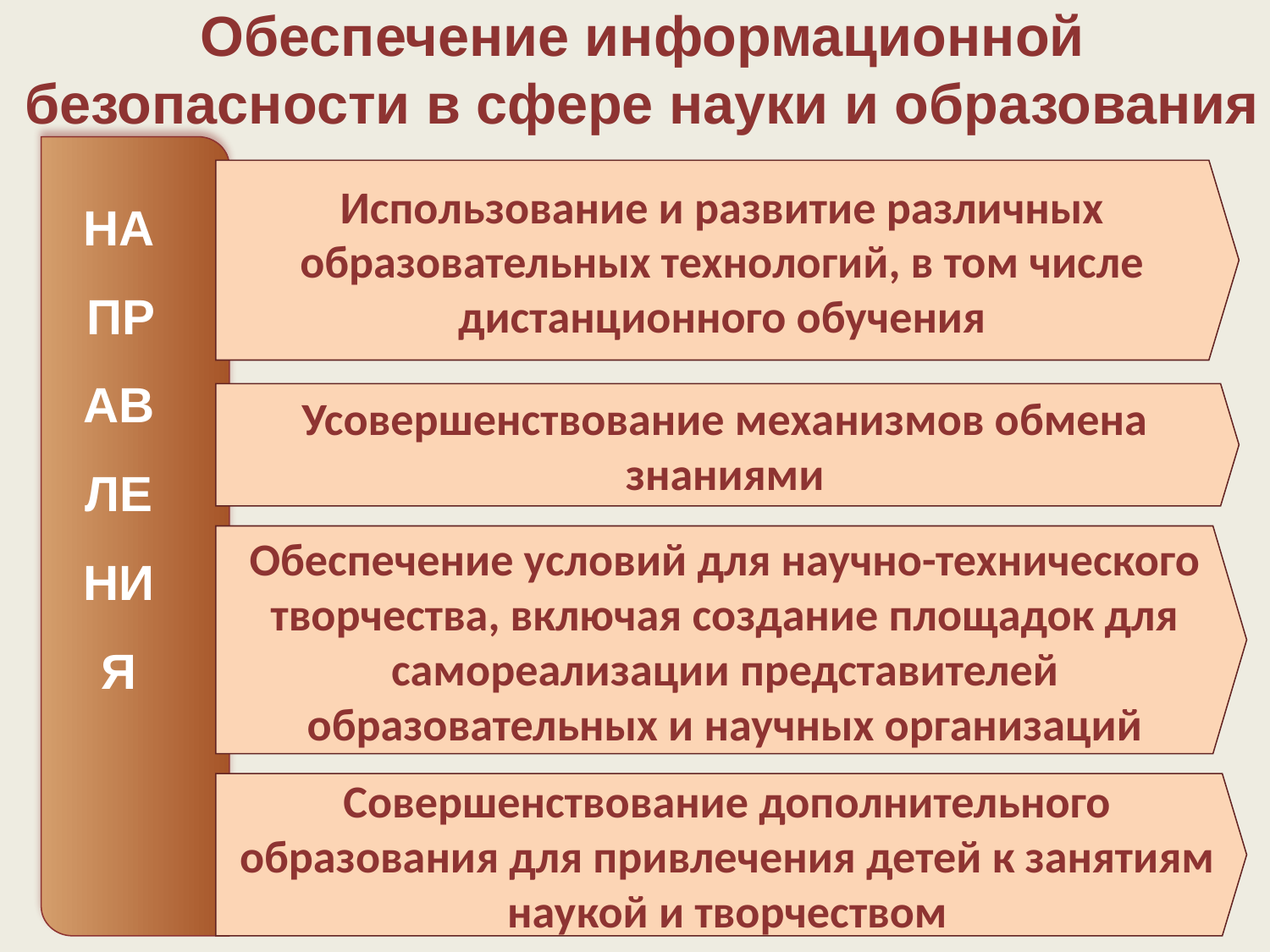

Обеспечение информационной безопасности в сфере науки и образования

НАПРАВЛЕНИЯ
Использование и развитие различных образовательных технологий, в том числе дистанционного обучения

Усовершенствование механизмов обмена знаниями

Обеспечение условий для научно-технического творчества, включая создание площадок для самореализации представителей образовательных и научных организаций

Совершенствование дополнительного образования для привлечения детей к занятиям наукой и творчеством